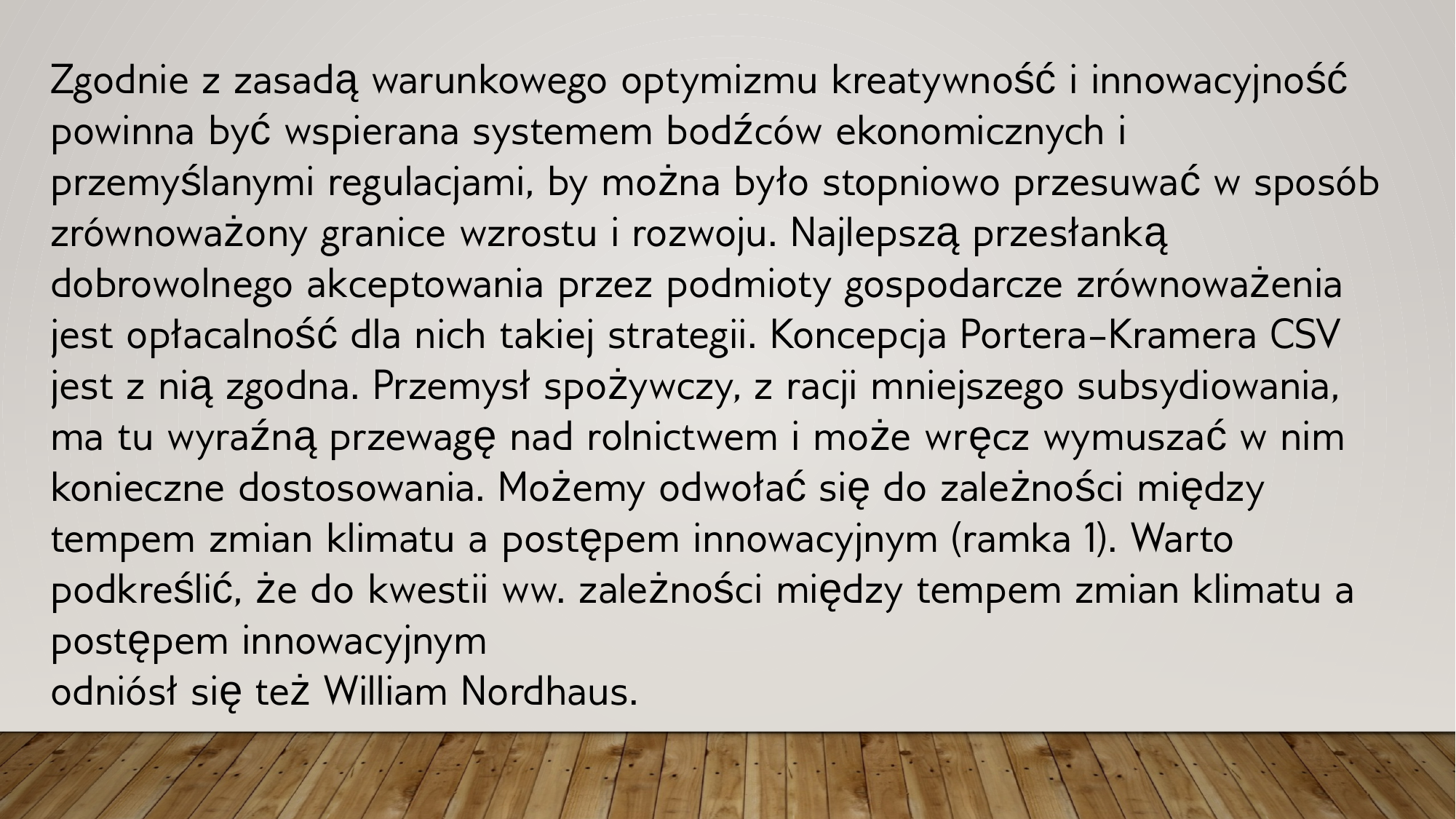

Zgodnie z zasadą warunkowego optymizmu kreatywność i innowacyjność powinna być wspierana systemem bodźców ekonomicznych i przemyślanymi regulacjami, by można było stopniowo przesuwać w sposób zrównoważony granice wzrostu i rozwoju. Najlepszą przesłanką dobrowolnego akceptowania przez podmioty gospodarcze zrównoważenia jest opłacalność dla nich takiej strategii. Koncepcja Portera–Kramera CSV jest z nią zgodna. Przemysł spożywczy, z racji mniejszego subsydiowania, ma tu wyraźną przewagę nad rolnictwem i może wręcz wymuszać w nim konieczne dostosowania. Możemy odwołać się do zależności między tempem zmian klimatu a postępem innowacyjnym (ramka 1). Warto podkreślić, że do kwestii ww. zależności między tempem zmian klimatu a postępem innowacyjnym
odniósł się też William Nordhaus.